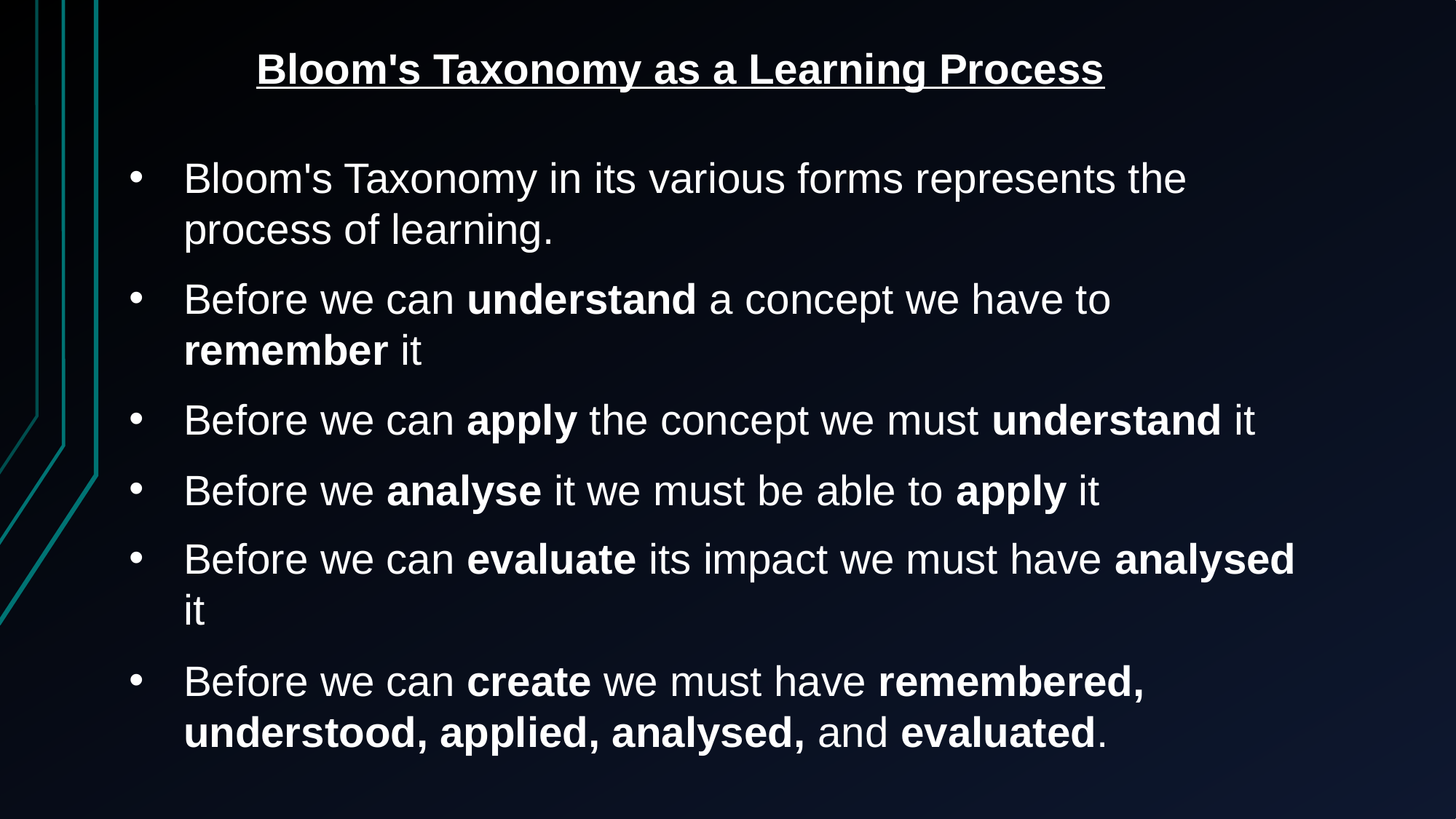

Bloom's Taxonomy as a Learning Process
Bloom's Taxonomy in its various forms represents the process of learning.

Before we can understand a concept we have to remember it

Before we can apply the concept we must understand it

Before we analyse it we must be able to apply it

Before we can evaluate its impact we must have analysed it

Before we can create we must have remembered, understood, applied, analysed, and evaluated.